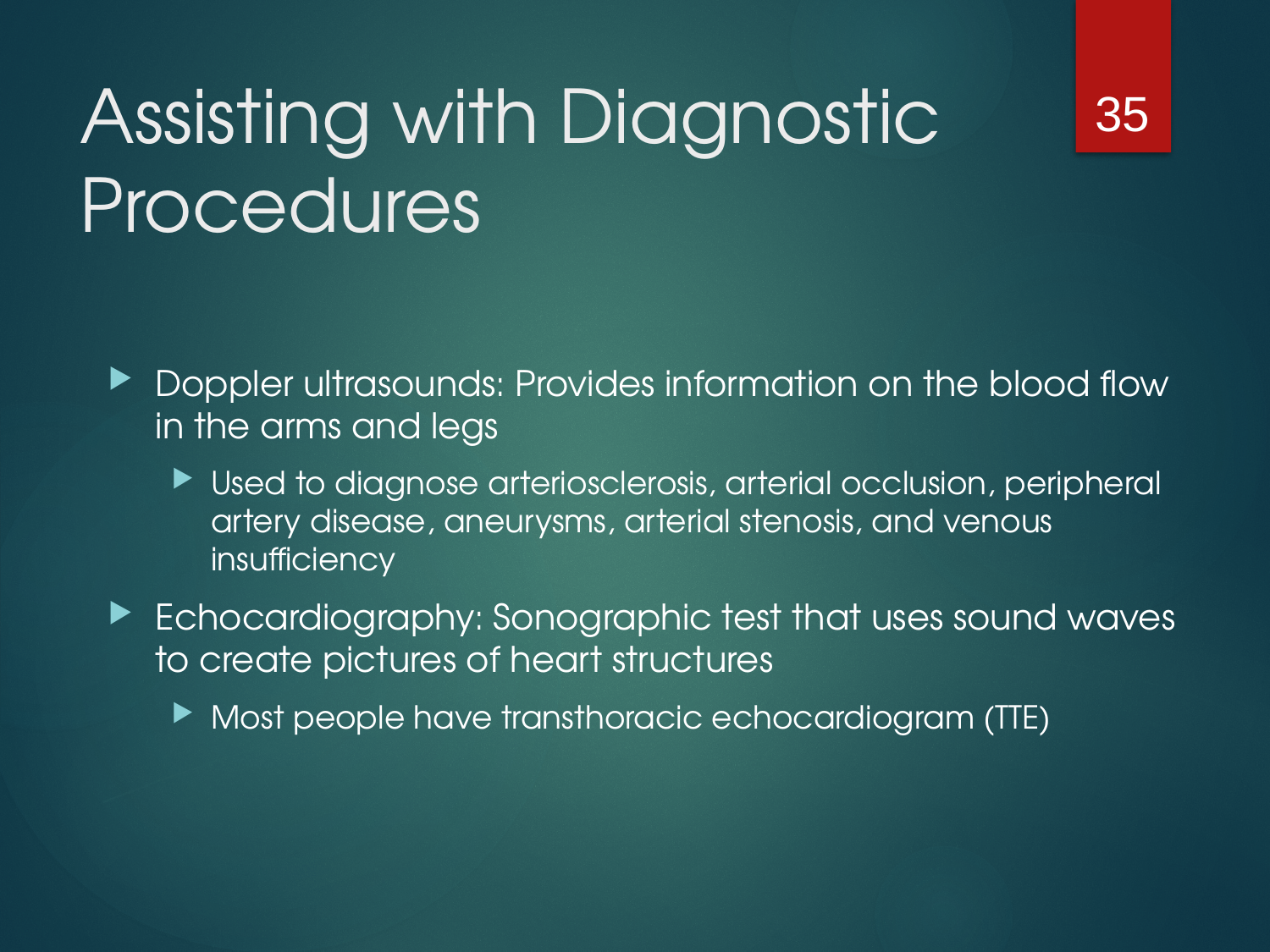

35
# Assisting with Diagnostic Procedures
Doppler ultrasounds: Provides information on the blood flow in the arms and legs
Used to diagnose arteriosclerosis, arterial occlusion, peripheral artery disease, aneurysms, arterial stenosis, and venous insufficiency
Echocardiography: Sonographic test that uses sound waves to create pictures of heart structures
Most people have transthoracic echocardiogram (TTE)